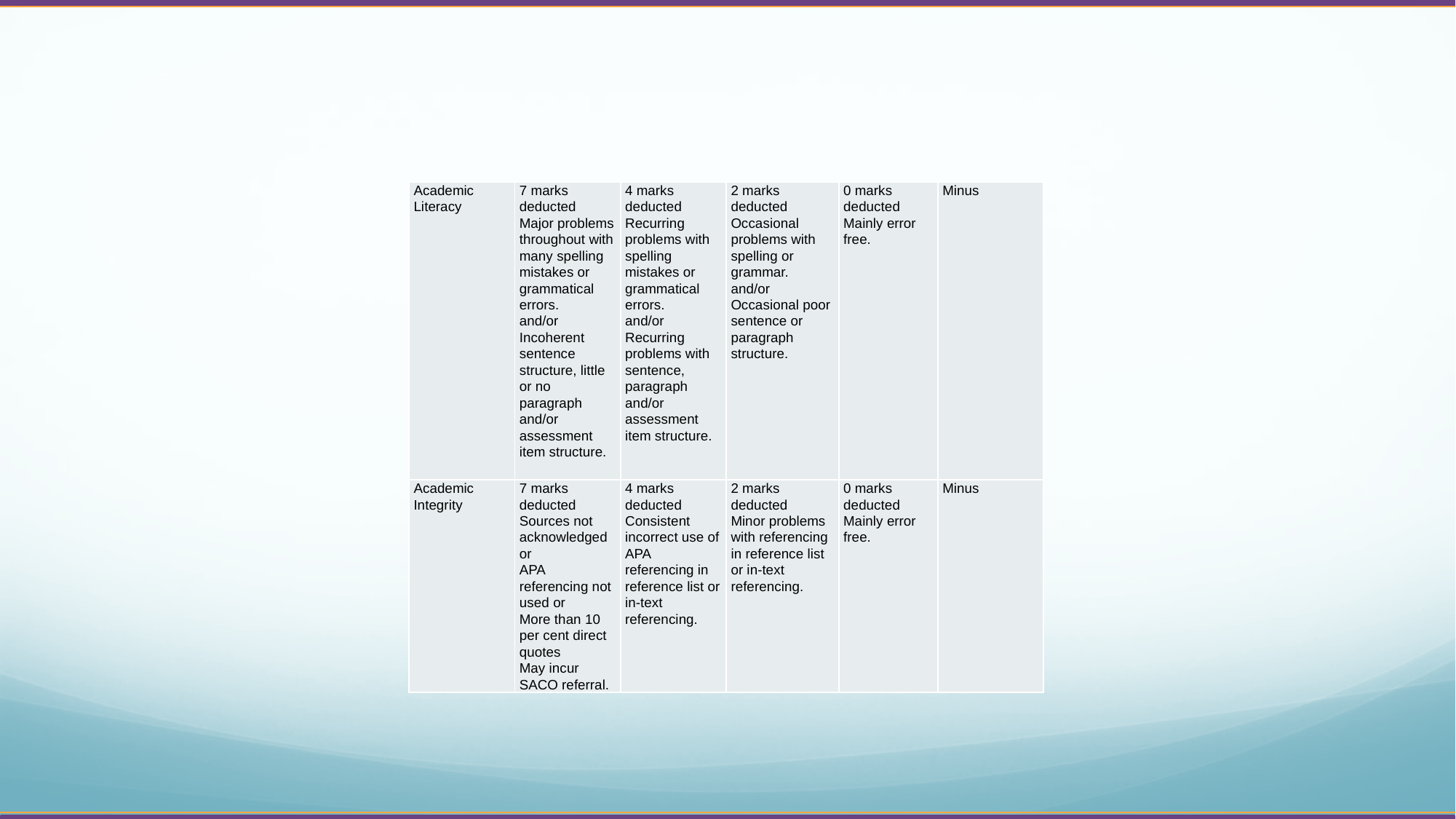

| Academic Literacy | 7 marks deducted Major problems throughout with many spelling mistakes or grammatical errors. and/or Incoherent sentence structure, little or no paragraph and/or assessment item structure. | 4 marks deducted Recurring problems with spelling mistakes or grammatical errors. and/or Recurring problems with sentence, paragraph and/or assessment item structure. | 2 marks deducted Occasional problems with spelling or grammar. and/or Occasional poor sentence or paragraph structure. | 0 marks deducted Mainly error free. | Minus |
| --- | --- | --- | --- | --- | --- |
| Academic Integrity | 7 marks deducted Sources not acknowledged or APA referencing not used or More than 10 per cent direct quotes May incur SACO referral. | 4 marks deducted Consistent incorrect use of APA referencing in reference list or in-text referencing. | 2 marks deducted Minor problems with referencing in reference list or in-text referencing. | 0 marks deducted Mainly error free. | Minus |